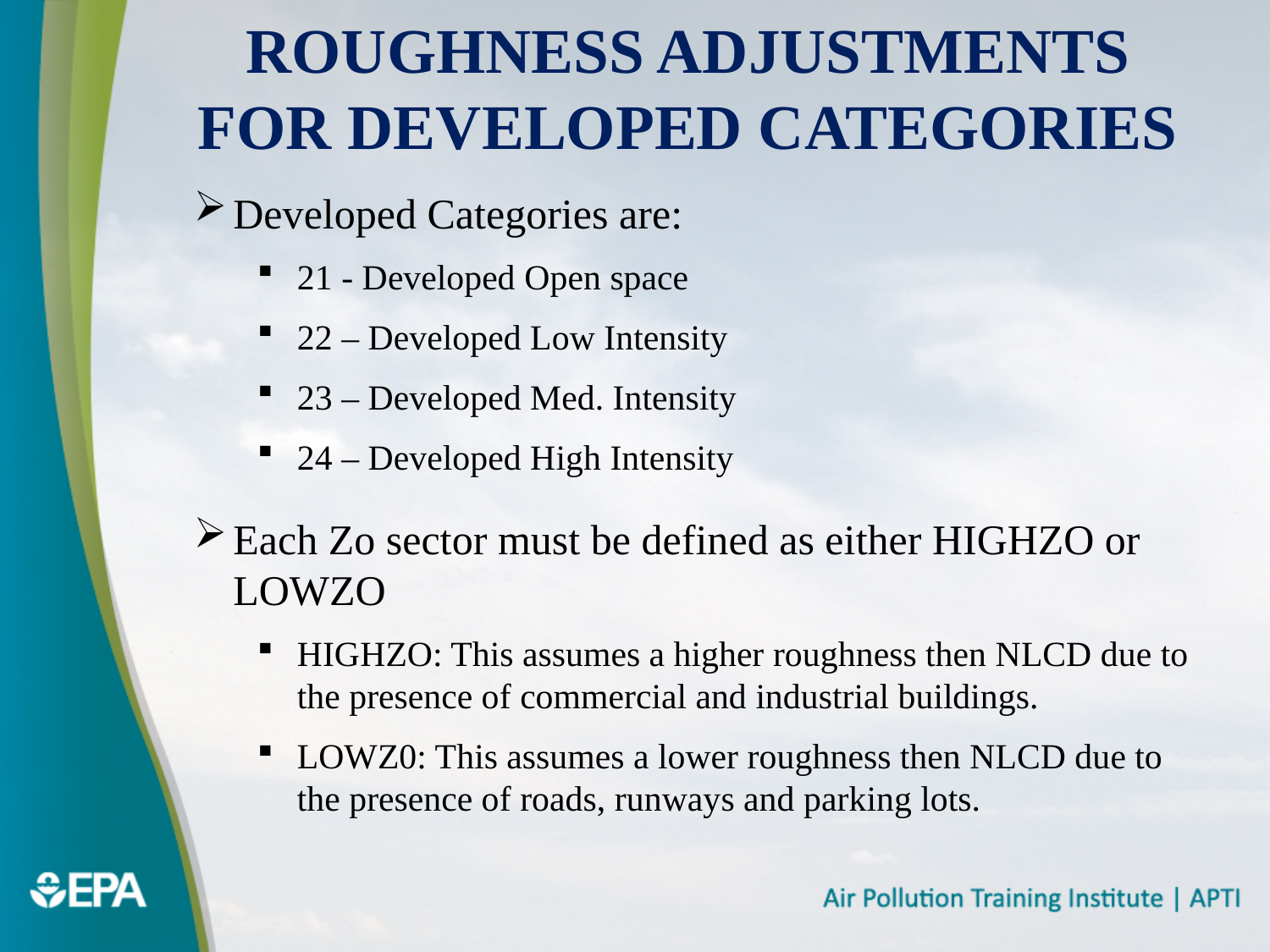

# Roughness Adjustments for Developed Categories
Developed Categories are:
21 - Developed Open space
22 – Developed Low Intensity
23 – Developed Med. Intensity
24 – Developed High Intensity
Each Zo sector must be defined as either HIGHZO or LOWZO
HIGHZO: This assumes a higher roughness then NLCD due to the presence of commercial and industrial buildings.
LOWZ0: This assumes a lower roughness then NLCD due to the presence of roads, runways and parking lots.